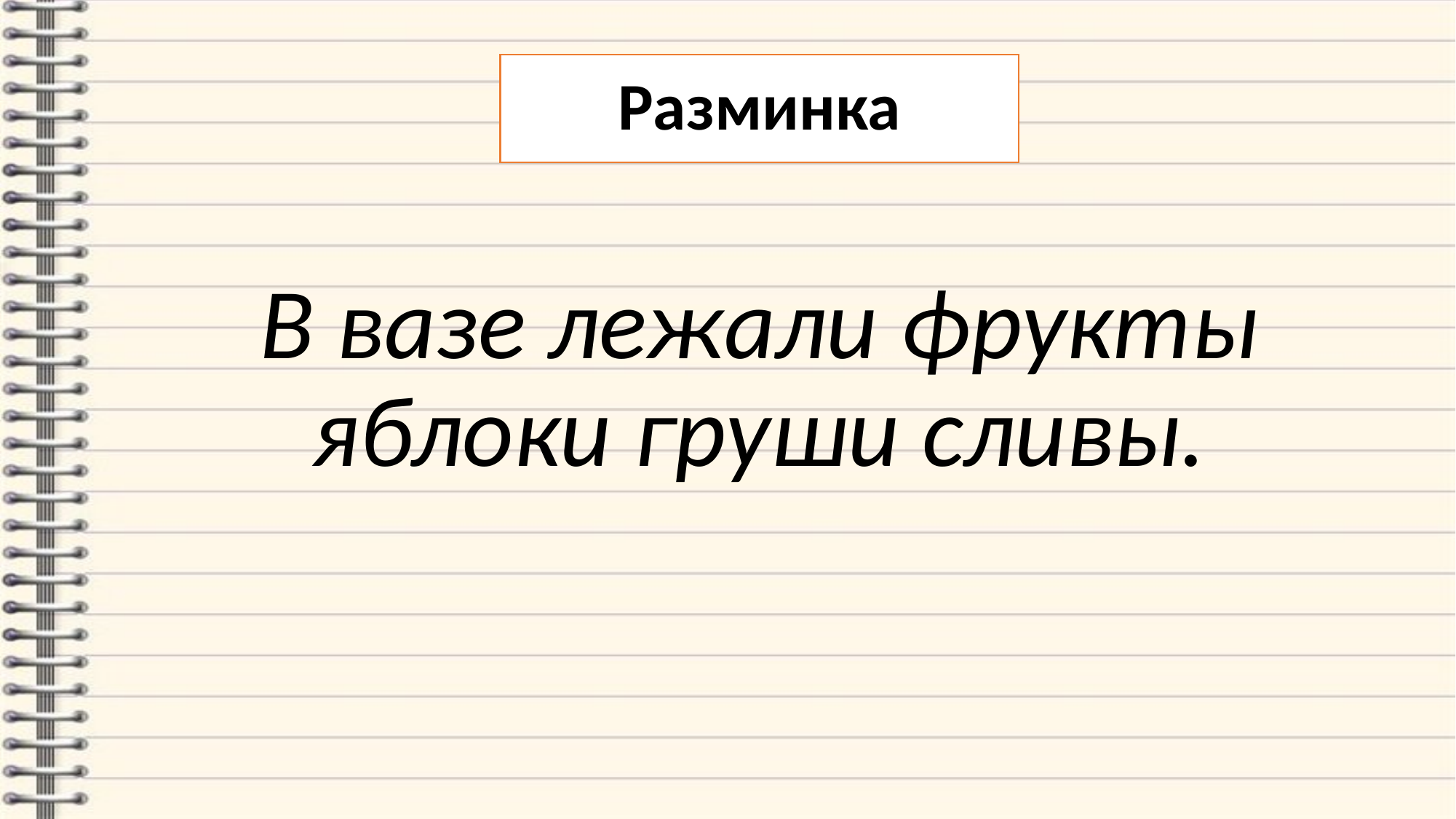

# Разминка
В вазе лежали фрукты яблоки груши сливы.